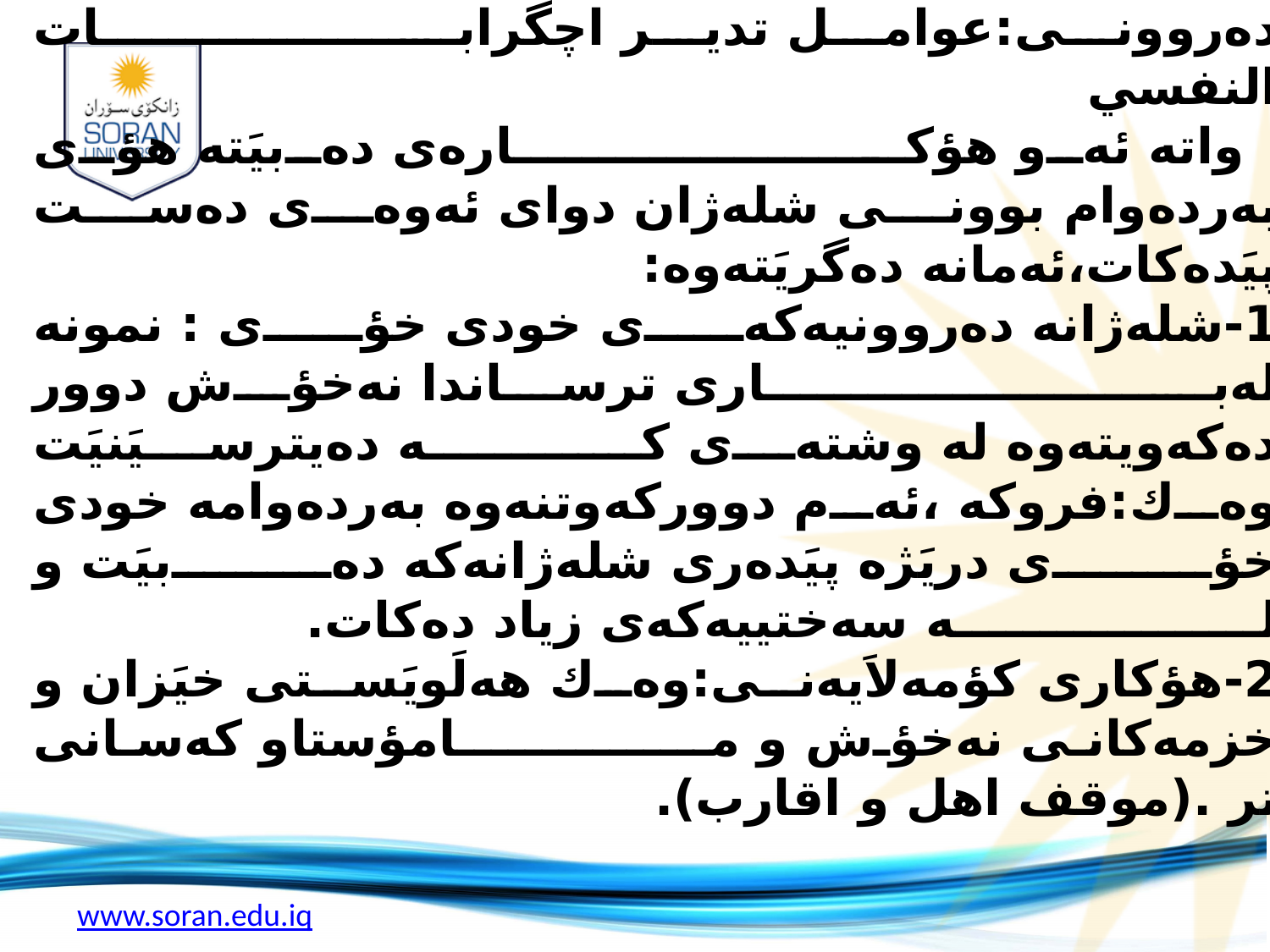

3-هؤكاره‌كانى دريَژه‌ پيَده‌رى شلَه‌ژانى ده‌روونى:عوامل تدير اچگرابــــــــــــــــــات النفسي
  واته‌ ئه‌و هؤكـــــــــــــــــــــاره‌ى ده‌بيَته‌ هؤى به‌رده‌وام بوونى شله‌ژان دواى ئه‌وه‌ى ده‌ست پيَده‌كات،ئه‌مانه‌ ده‌گريَته‌وه‌:
1-شله‌ژانه‌ ده‌روونيه‌كه‌ى خودى خؤى : نمونه‌ له‌بـــــــــــــــــــــــارى ترساندا نه‌خؤش دوور ده‌كه‌ويته‌وه‌ له‌ وشته‌ى كـــــــــه‌ ده‌يترسيَنيَت وه‌ك:فروكه‌ ،ئه‌م دووركه‌وتنه‌وه‌ به‌رده‌وامه‌ خودى خؤى دريَژه‌ پيَده‌رى شله‌ژانه‌كه‌ ده‌بيَت و لــــــــــــــــــه‌ سه‌ختييه‌كه‌ى زياد ده‌كات.
2-هؤكارى كؤمه‌لاَيه‌نى:وه‌ك هه‌لَويَستى خيَزان و خزمه‌كانى نه‌خؤش و مــــــــــــــامؤستاو كه‌سانى تر .(موقف اهل و اقارب).